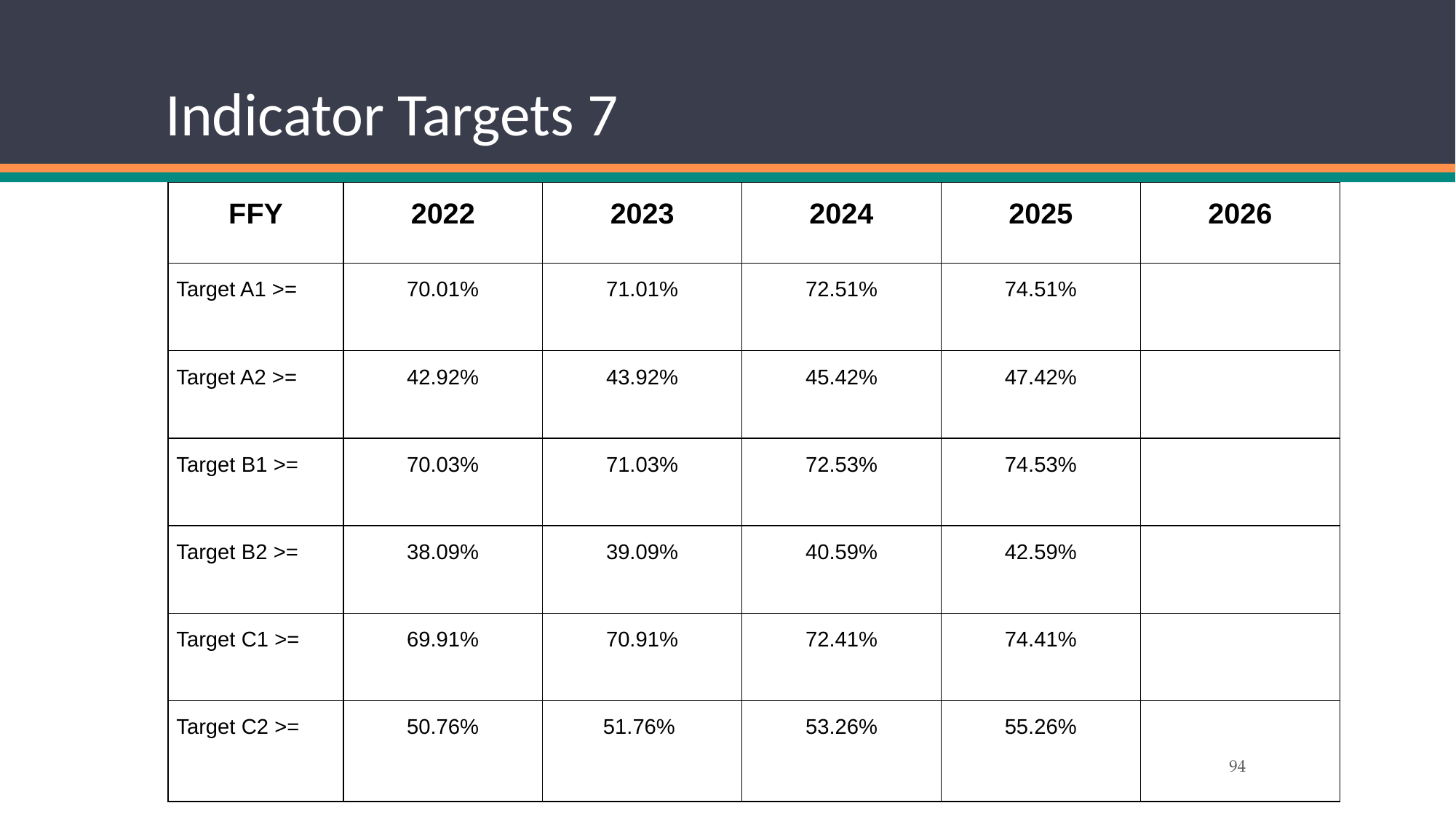

# Indicator Targets 7
| FFY | 2022 | 2023 | 2024 | 2025 | 2026 |
| --- | --- | --- | --- | --- | --- |
| Target A1 >= | 70.01% | 71.01% | 72.51% | 74.51% |  |
| Target A2 >= | 42.92% | 43.92% | 45.42% | 47.42% |  |
| Target B1 >= | 70.03% | 71.03% | 72.53% | 74.53% |  |
| Target B2 >= | 38.09% | 39.09% | 40.59% | 42.59% |  |
| Target C1 >= | 69.91% | 70.91% | 72.41% | 74.41% |  |
| Target C2 >= | 50.76% | 51.76% | 53.26% | 55.26% |  |
94